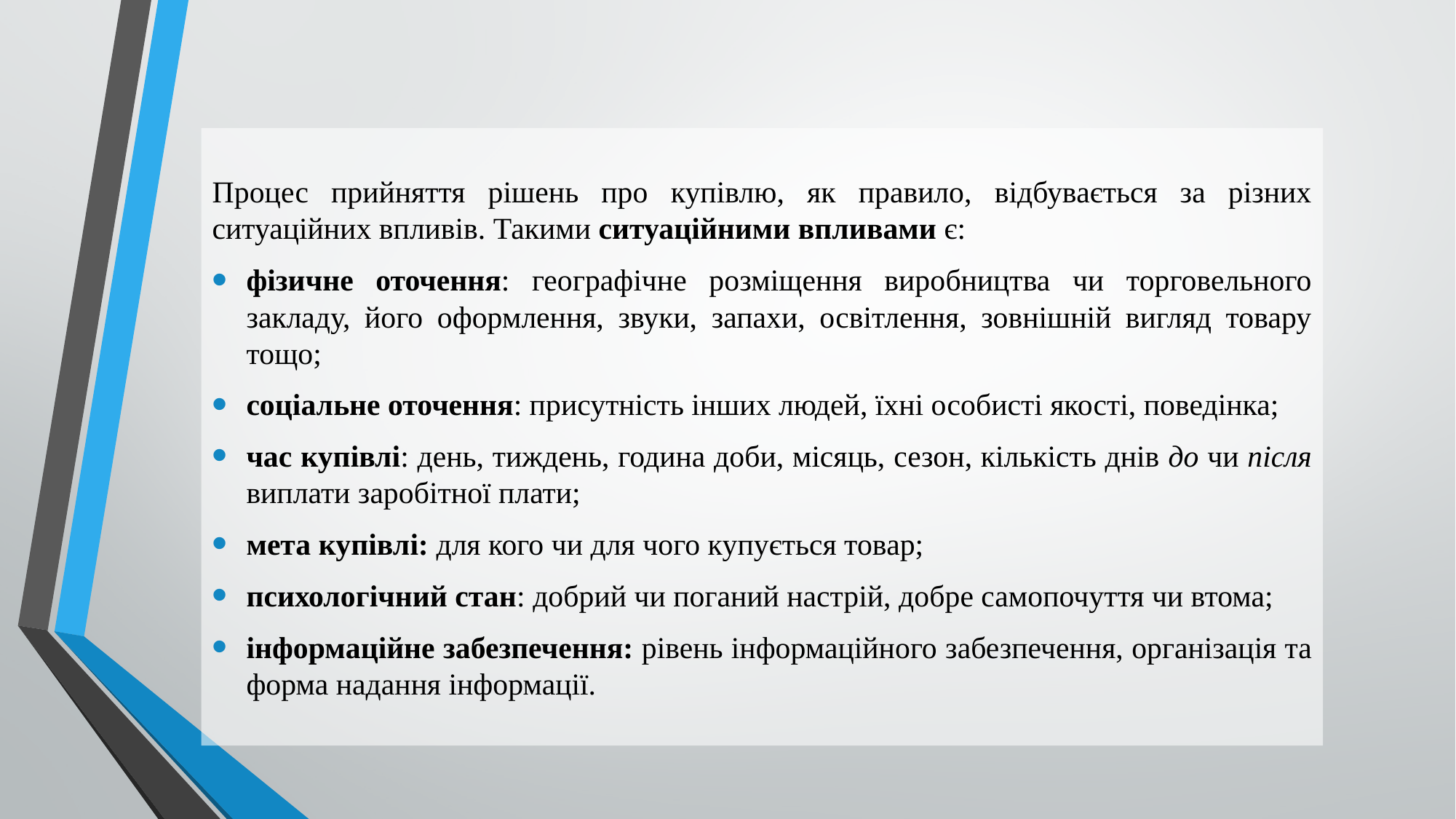

Процес прийняття рішень про купівлю, як правило, відбувається за різних ситуаційних впливів. Такими ситуаційними впливами є:
фізичне оточення: географічне розміщення виробництва чи торговельного закладу, його оформлення, звуки, запахи, освітлення, зовнішній вигляд товару тощо;
соціальне оточення: присутність інших людей, їхні особисті якості, поведінка;
час купівлі: день, тиждень, година доби, місяць, сезон, кількість днів до чи після виплати заробітної плати;
мета купівлі: для кого чи для чого купується товар;
психологічний стан: добрий чи поганий настрій, добре самопочуття чи втома;
інформаційне забезпечення: рівень інформаційного забезпечення, організація та форма надання інформації.